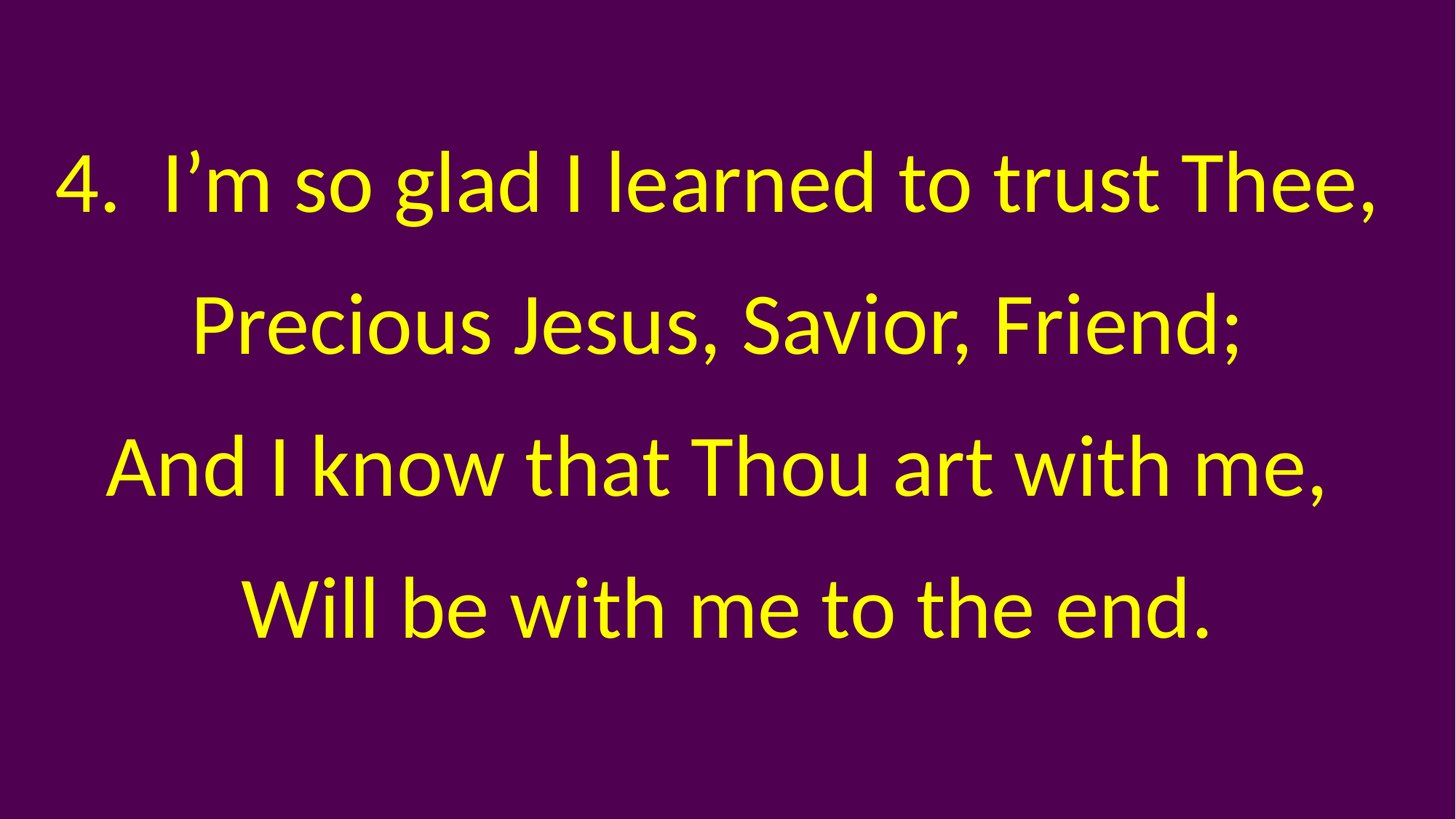

4.  I’m so glad I learned to trust Thee,
Precious Jesus, Savior, Friend;
And I know that Thou art with me,
Will be with me to the end.